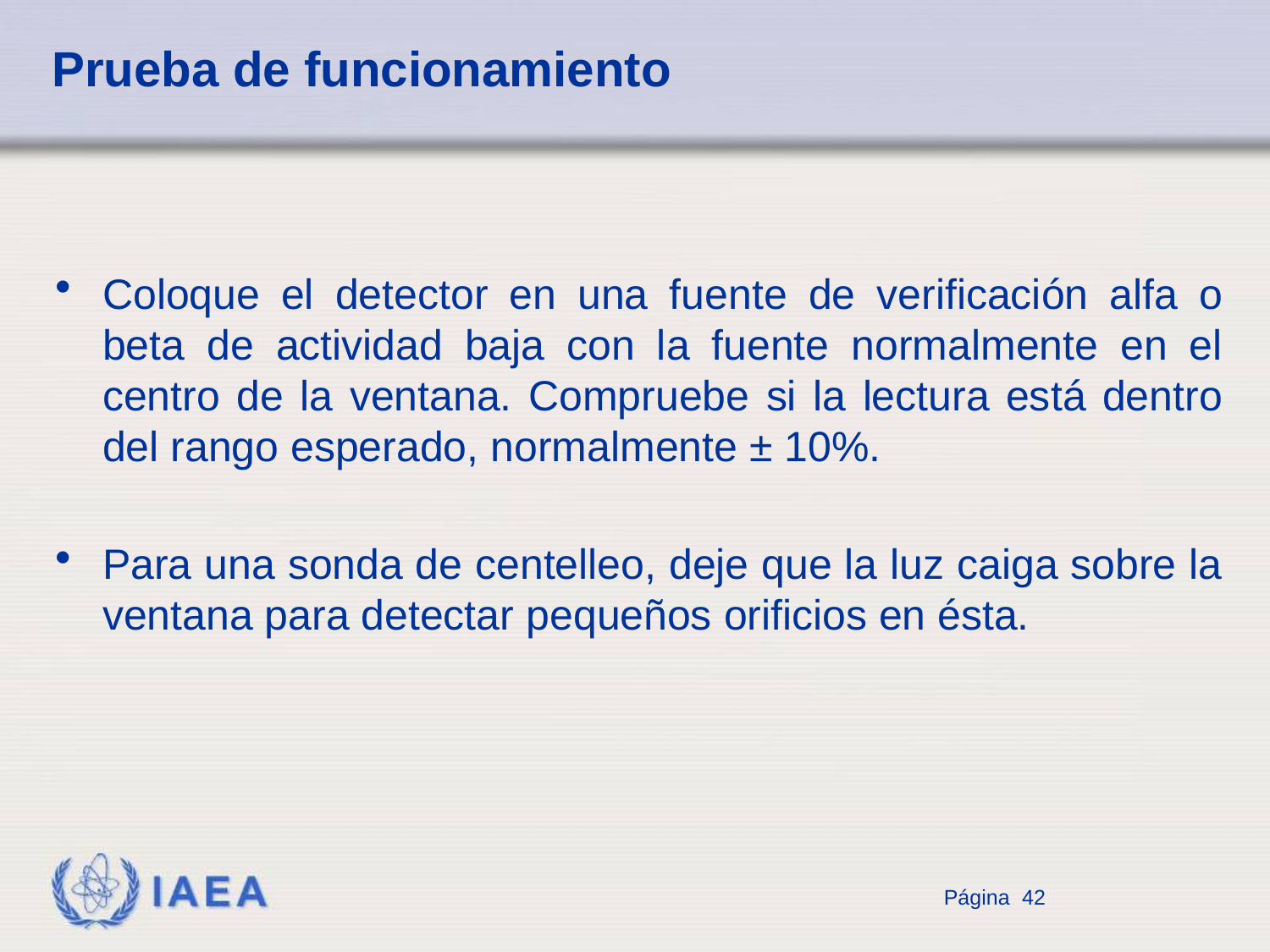

# Prueba de funcionamiento

Coloque el detector en una fuente de verificación alfa o beta de actividad baja con la fuente normalmente en el centro de la ventana. Compruebe si la lectura está dentro del rango esperado, normalmente ± 10%.

Para una sonda de centelleo, deje que la luz caiga sobre la ventana para detectar pequeños orificios en ésta.